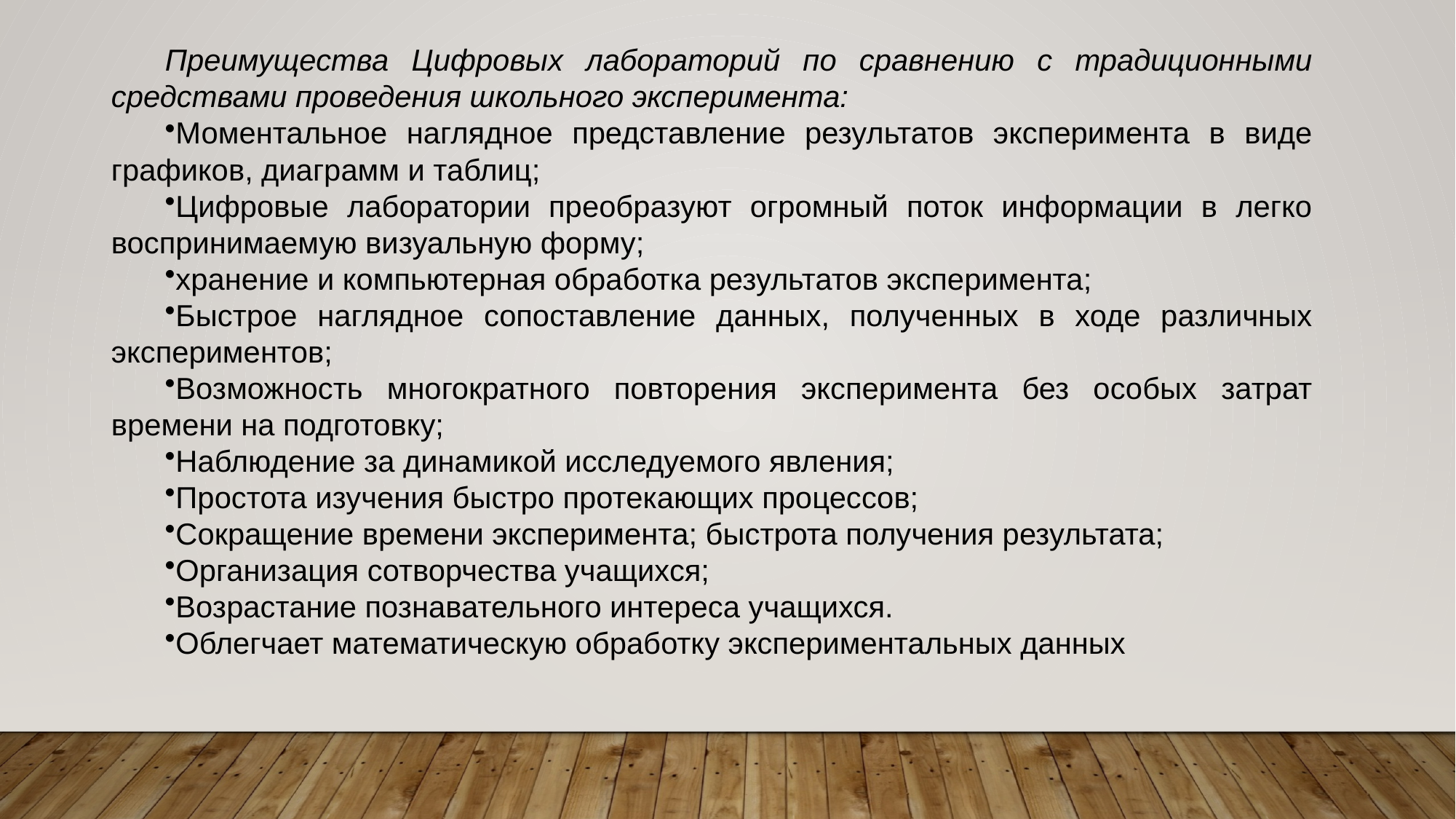

Преимущества Цифровых лабораторий по сравнению с традиционными средствами проведения школьного эксперимента:
Моментальное наглядное представление результатов эксперимента в виде графиков, диаграмм и таблиц;
Цифровые лаборатории преобразуют огромный поток информации в легко воспринимаемую визуальную форму;
хранение и компьютерная обработка результатов эксперимента;
Быстрое наглядное сопоставление данных, полученных в ходе различных экспериментов;
Возможность многократного повторения эксперимента без особых затрат времени на подготовку;
Наблюдение за динамикой исследуемого явления;
Простота изучения быстро протекающих процессов;
Сокращение времени эксперимента; быстрота получения результата;
Организация сотворчества учащихся;
Возрастание познавательного интереса учащихся.
Облегчает математическую обработку экспериментальных данных